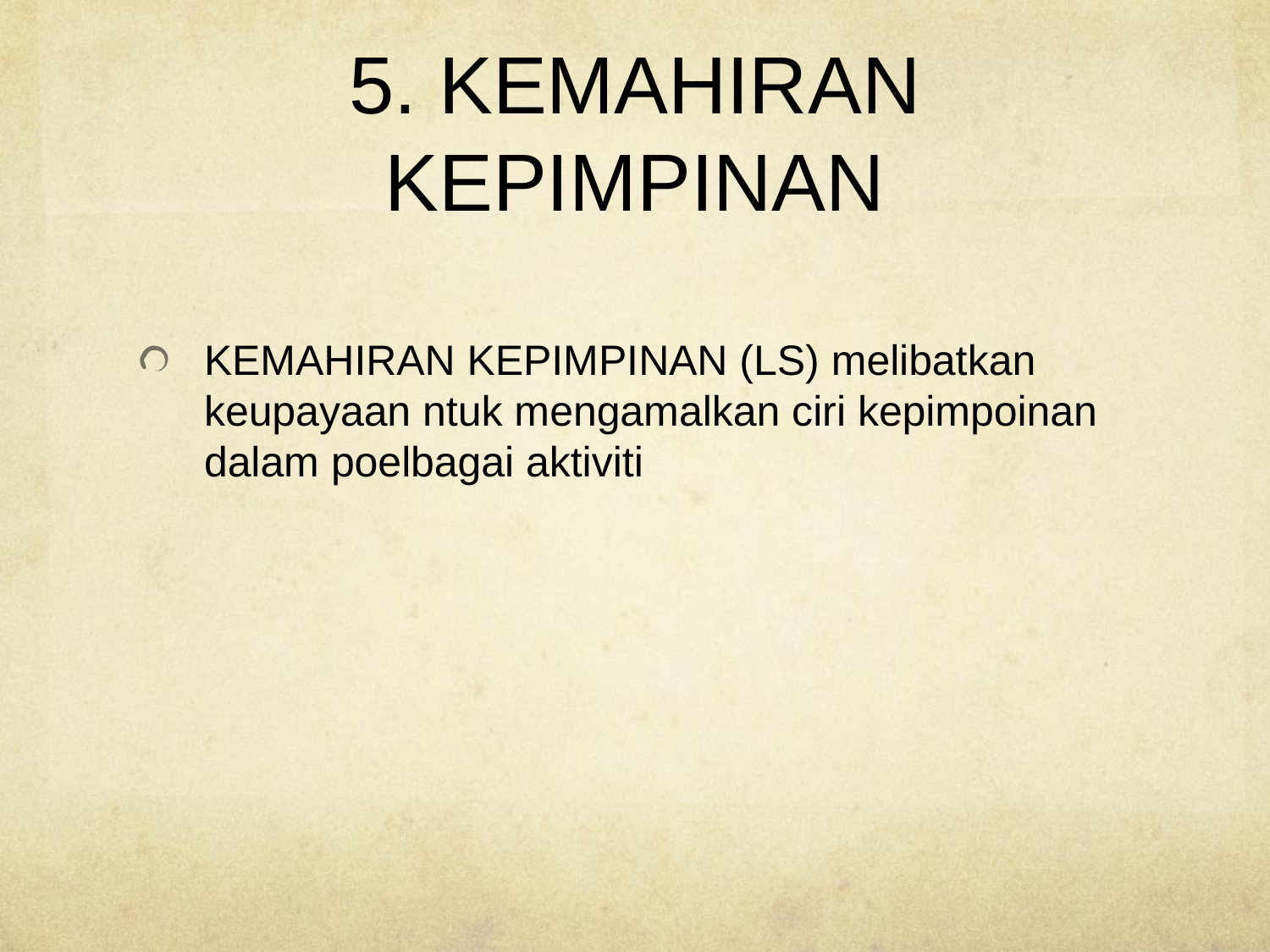

# 5. KEMAHIRAN KEPIMPINAN

KEMAHIRAN KEPIMPINAN (LS) melibatkan keupayaan ntuk mengamalkan ciri kepimpoinan dalam poelbagai aktiviti